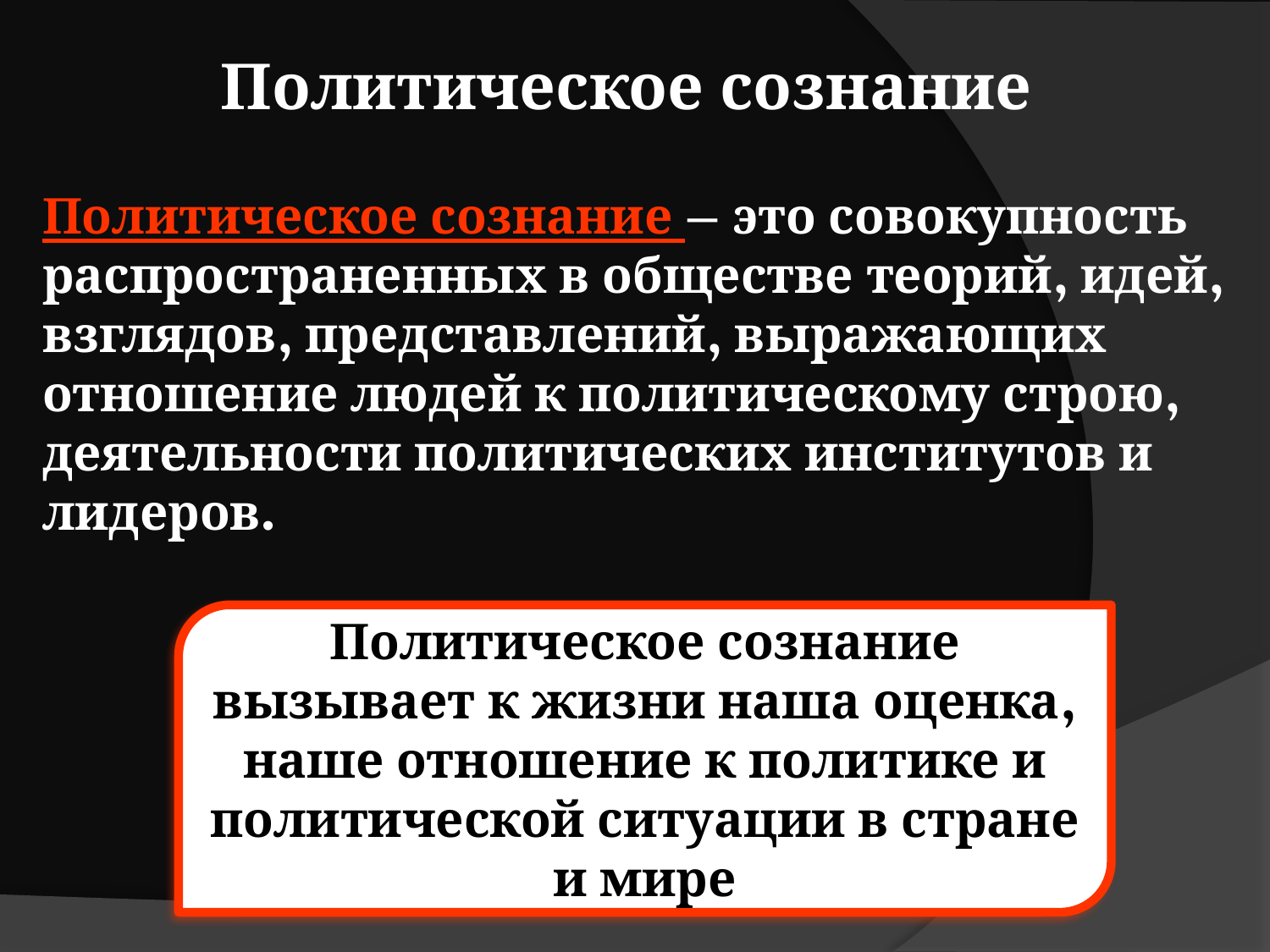

Политическое сознание
Политическое сознание – это совокупность распространенных в обществе теорий, идей, взглядов, представлений, выражающих отношение людей к политическому строю, деятельности политических институтов и лидеров.
Политическое сознание вызывает к жизни наша оценка, наше отношение к политике и политической ситуации в стране и мире